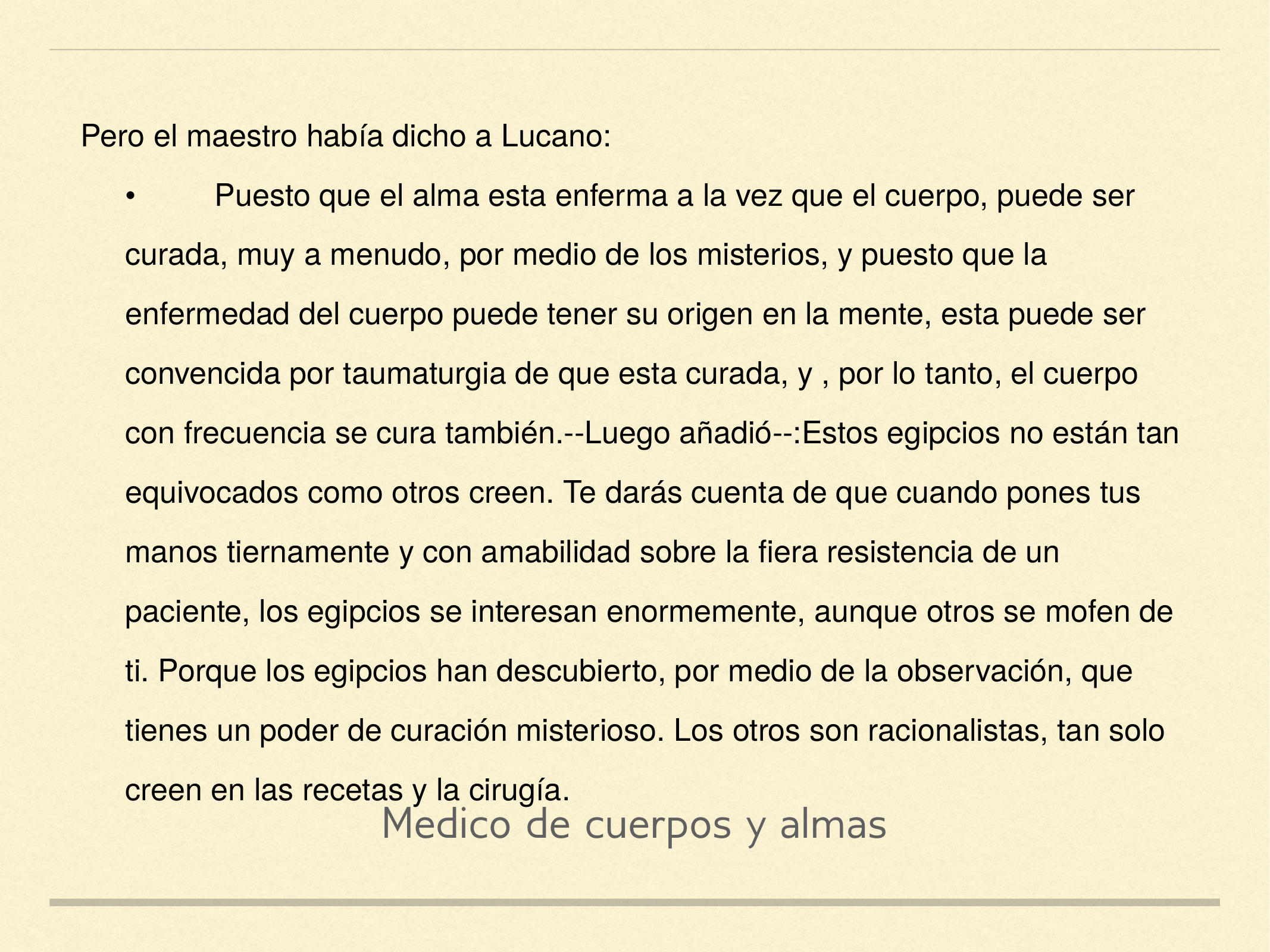

Pero el maestro había dicho a Lucano:
	•	Puesto que el alma esta enferma a la vez que el cuerpo, puede ser curada, muy a menudo, por medio de los misterios, y puesto que la enfermedad del cuerpo puede tener su origen en la mente, esta puede ser convencida por taumaturgia de que esta curada, y , por lo tanto, el cuerpo con frecuencia se cura también.--Luego añadió--:Estos egipcios no están tan equivocados como otros creen. Te darás cuenta de que cuando pones tus manos tiernamente y con amabilidad sobre la fiera resistencia de un paciente, los egipcios se interesan enormemente, aunque otros se mofen de ti. Porque los egipcios han descubierto, por medio de la observación, que tienes un poder de curación misterioso. Los otros son racionalistas, tan solo creen en las recetas y la cirugía.
Medico de cuerpos y almas